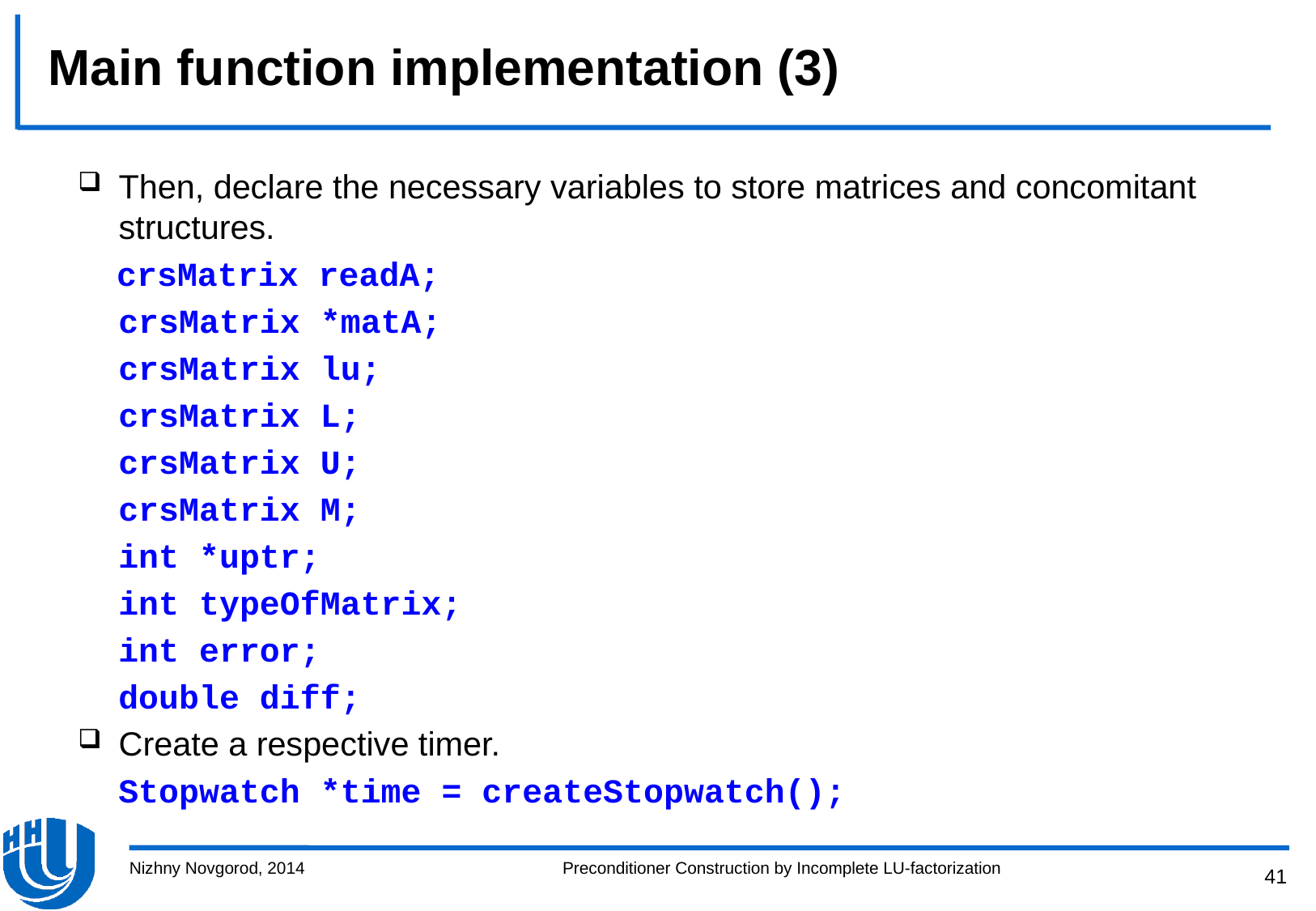

# Main function implementation (3)
Then, declare the necessary variables to store matrices and concomitant structures.
   crsMatrix readA;
  crsMatrix *matA;
  crsMatrix lu;
  crsMatrix L;
  crsMatrix U;
  crsMatrix M;
  int *uptr;
  int typeOfMatrix;
  int error;
  double diff;
Create a respective timer.
  Stopwatch *time = createStopwatch();
Nizhny Novgorod, 2014
Preconditioner Construction by Incomplete LU-factorization